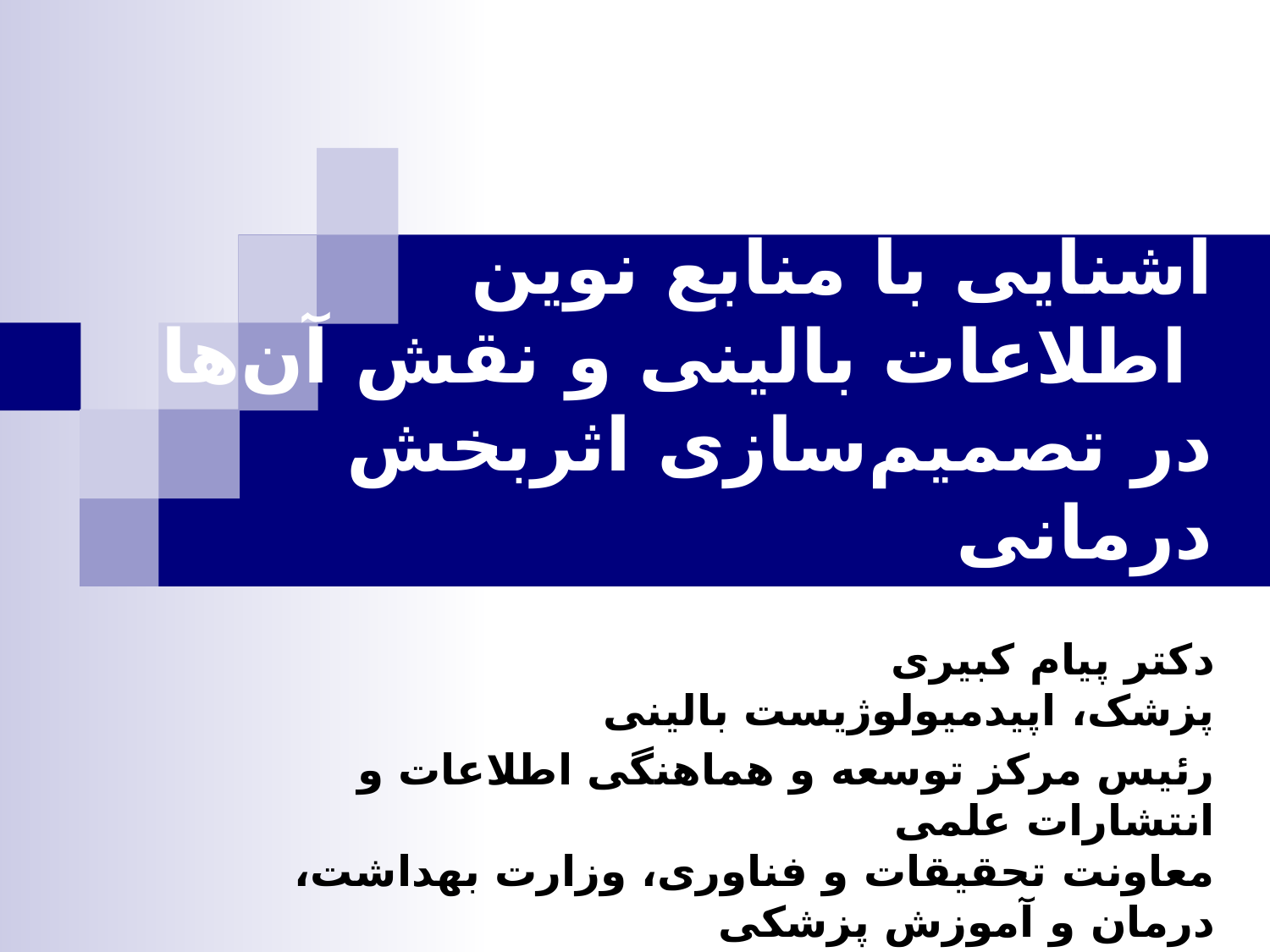

# آشنايی با منابع نوين اطلاعات بالينی و نقش آن‌ها در تصميم‌سازی اثربخش درمانی
دکتر پيام کبيری
پزشک، اپيدميولوژيست بالينی
رئيس مرکز توسعه و هماهنگی اطلاعات و انتشارات علمی
معاونت تحقيقات و فناوری، وزارت بهداشت، درمان و آموزش پزشکی